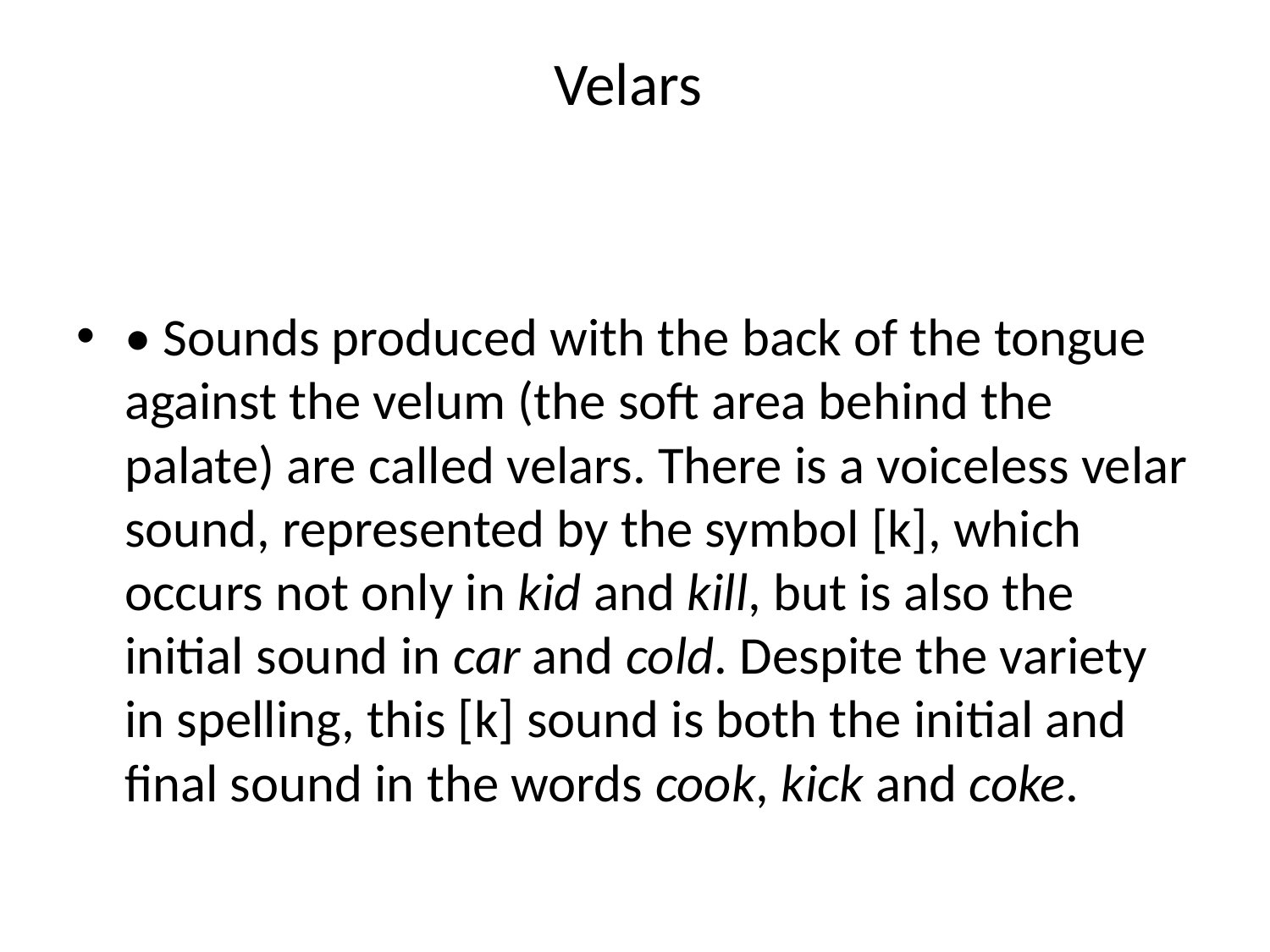

# Velars

• Sounds produced with the back of the tongue against the velum (the soft area behind the palate) are called velars. There is a voiceless velar sound, represented by the symbol [k], which occurs not only in kid and kill, but is also the initial sound in car and cold. Despite the variety in spelling, this [k] sound is both the initial and final sound in the words cook, kick and coke.